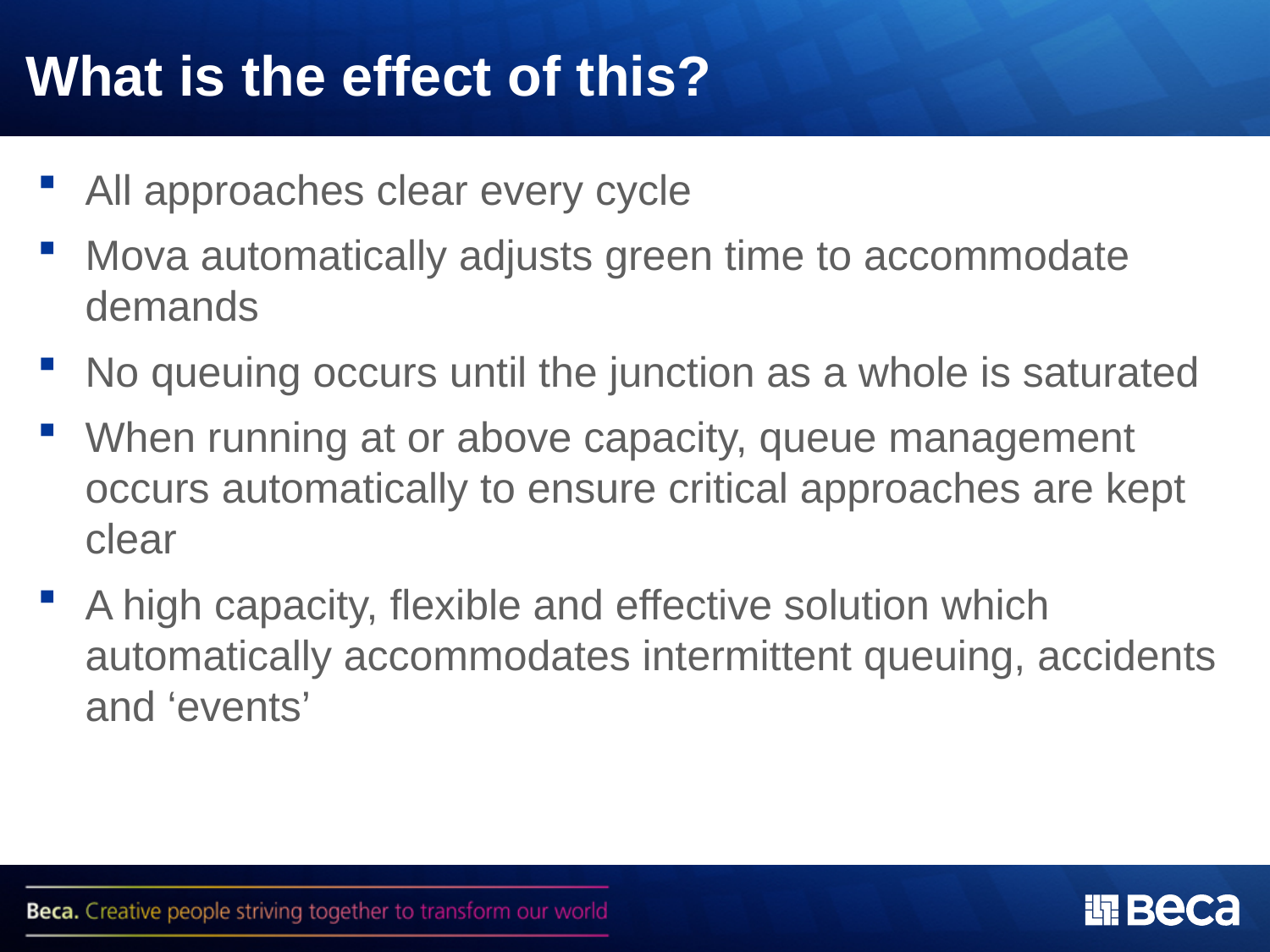

# What is the effect of this?
All approaches clear every cycle
Mova automatically adjusts green time to accommodate demands
No queuing occurs until the junction as a whole is saturated
When running at or above capacity, queue management occurs automatically to ensure critical approaches are kept clear
A high capacity, flexible and effective solution which automatically accommodates intermittent queuing, accidents and ‘events’